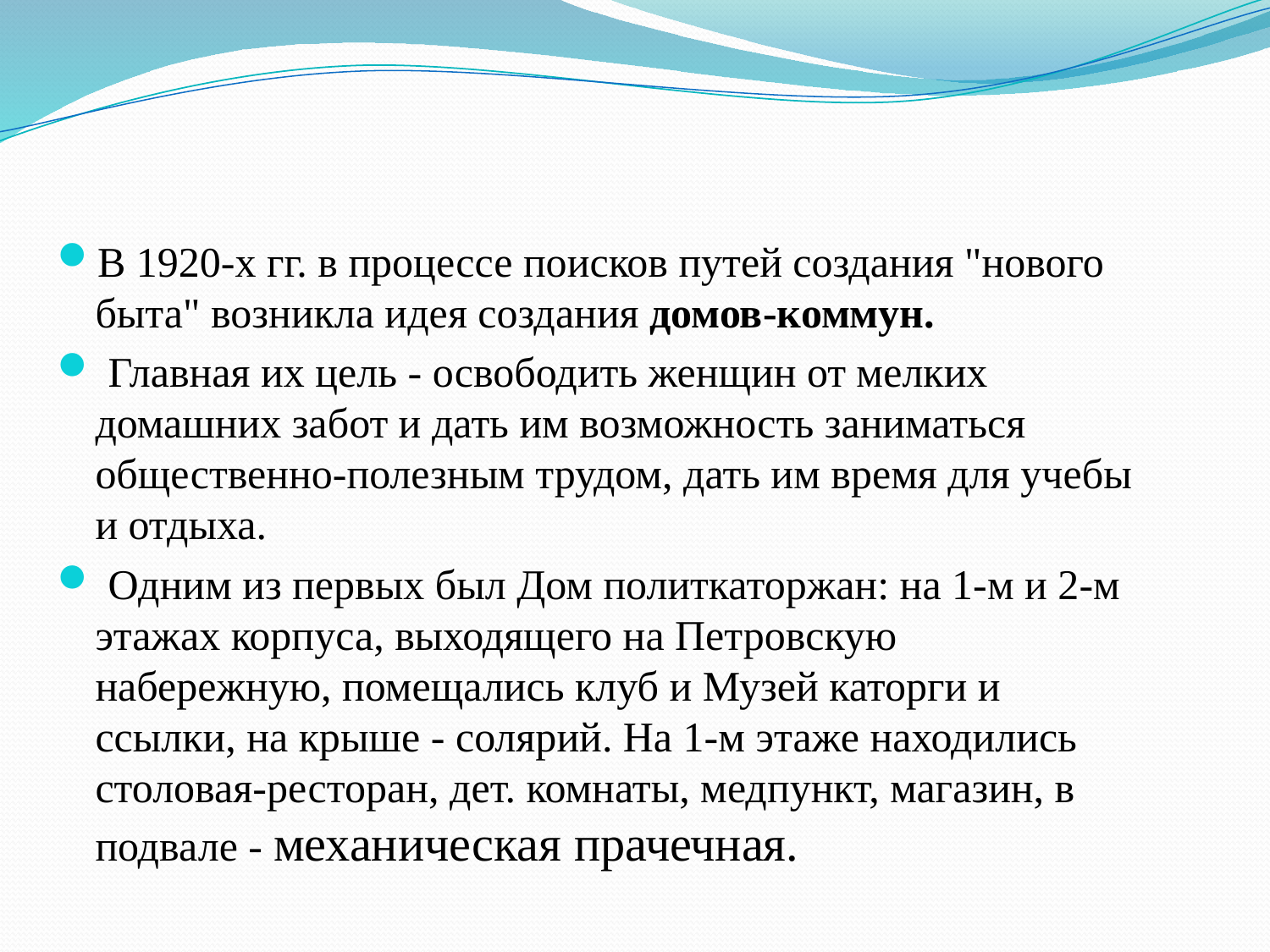

В 1920-х гг. в процессе поисков путей создания "нового быта" возникла идея создания домов-коммун.
 Главная их цель - освободить женщин от мелких домашних забот и дать им возможность заниматься общественно-полезным трудом, дать им время для учебы и отдыха.
 Одним из первых был Дом политкаторжан: на 1-м и 2-м этажах корпуса, выходящего на Петровскую набережную, помещались клуб и Музей каторги и ссылки, на крыше - солярий. На 1-м этаже находились столовая-ресторан, дет. комнаты, медпункт, магазин, в подвале - механическая прачечная.